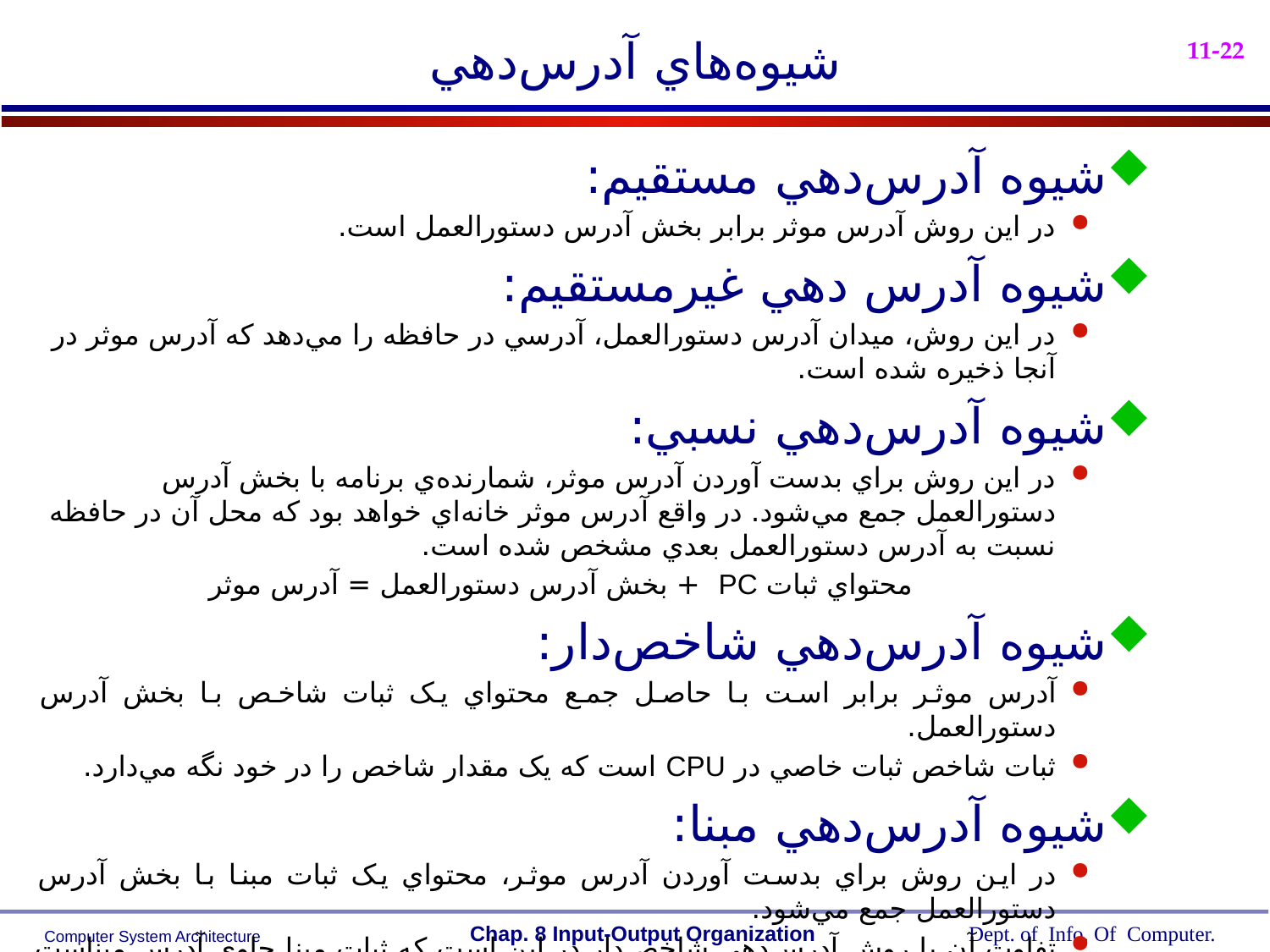

# شيوه‌هاي آدرس‌دهي
شيوه آدرس‌دهي مستقيم:
در اين روش آدرس موثر برابر بخش آدرس دستورالعمل است.
شيوه آدرس دهي غيرمستقيم:
در اين روش، ميدان آدرس دستورالعمل، آدرسي در حافظه را مي‌دهد که آدرس موثر در آنجا ذخيره شده است.
شيوه آدرس‌دهي نسبي:
در اين روش براي بدست آوردن آدرس موثر، شمارنده‌ي برنامه با بخش آدرس دستورالعمل جمع مي‌شود. در واقع آدرس موثر خانه‌اي خواهد بود که محل آن در حافظه نسبت به آدرس دستورالعمل بعدي مشخص شده است.
محتواي ثبات PC  + بخش آدرس دستورالعمل = آدرس موثر
شيوه آدرس‌دهي شاخص‌دار:
آدرس موثر برابر است با حاصل جمع محتواي يک ثبات شاخص با بخش آدرس دستورالعمل.
ثبات شاخص ثبات خاصي در CPU است که يک مقدار شاخص را در خود نگه مي‌دارد.
شيوه آدرس‌دهي مبنا:
در اين روش براي بدست آوردن آدرس موثر، محتواي يک ثبات مبنا با بخش آدرس دستورالعمل جمع مي‌شود.
تفاوت آن با روش آدرس‌دهي شاخص‌دار در اين است که ثبات مبنا حاوي آدرس مبناست و ميدان آدرس دستورالعمل فاصله‌اي را نسبت به اين آدرس مبنا مشخص مي‌کند.
اين روش براي تسهيل تغيير مکان برنامه‌ها در حافظه به‌کار مي‌رود.